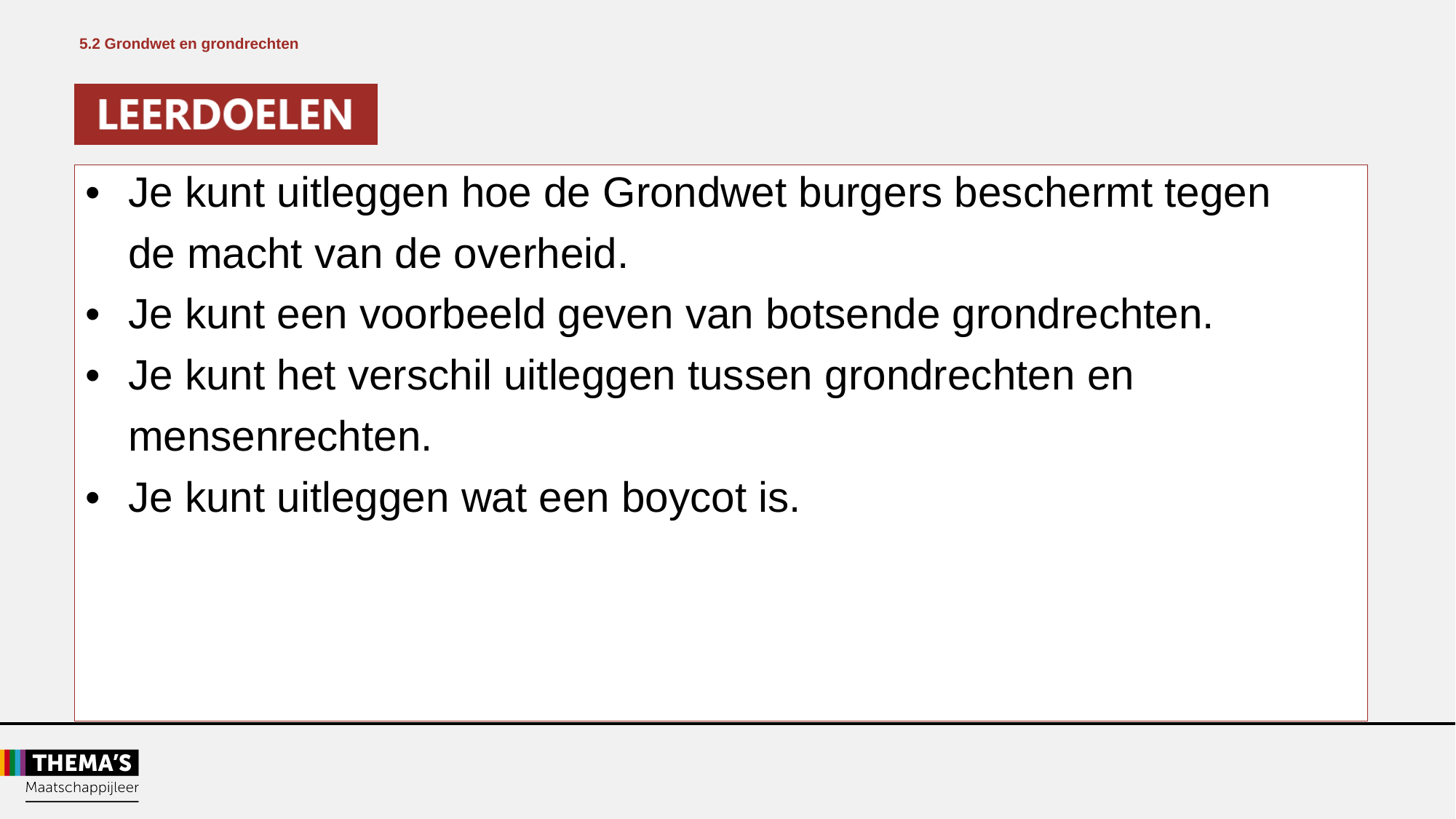

5.2 Grondwet en grondrechten
•	Je kunt uitleggen hoe de Grondwet burgers beschermt tegen
de macht van de overheid.
•	Je kunt een voorbeeld geven van botsende grondrechten.
•	Je kunt het verschil uitleggen tussen grondrechten en
mensenrechten.
•	Je kunt uitleggen wat een boycot is.